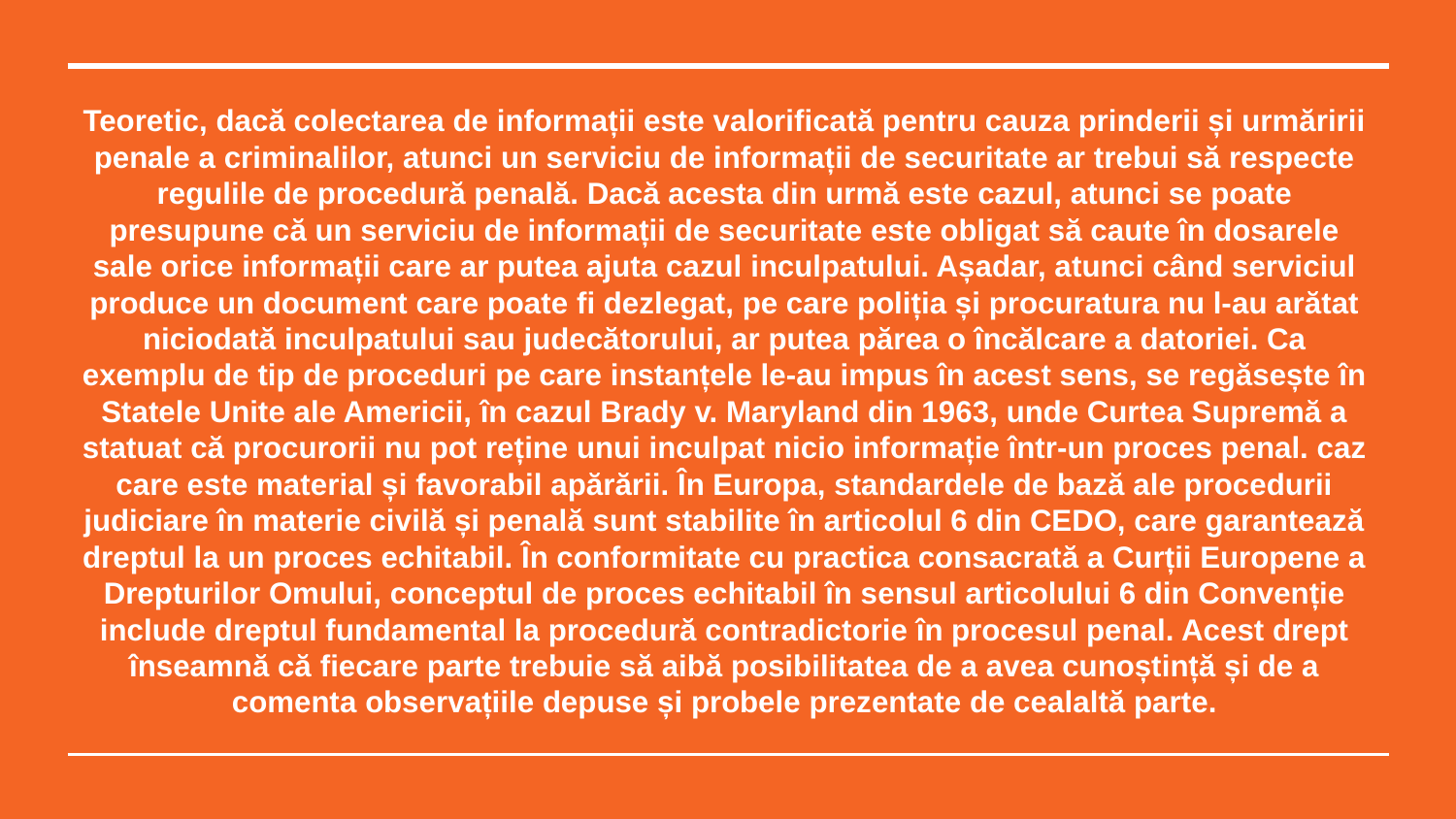

# Teoretic, dacă colectarea de informații este valorificată pentru cauza prinderii și urmăririi penale a criminalilor, atunci un serviciu de informații de securitate ar trebui să respecte regulile de procedură penală. Dacă acesta din urmă este cazul, atunci se poate presupune că un serviciu de informații de securitate este obligat să caute în dosarele sale orice informații care ar putea ajuta cazul inculpatului. Așadar, atunci când serviciul produce un document care poate fi dezlegat, pe care poliția și procuratura nu l-au arătat niciodată inculpatului sau judecătorului, ar putea părea o încălcare a datoriei. Ca exemplu de tip de proceduri pe care instanțele le-au impus în acest sens, se regăsește în Statele Unite ale Americii, în cazul Brady v. Maryland din 1963, unde Curtea Supremă a statuat că procurorii nu pot reține unui inculpat nicio informație într-un proces penal. caz care este material și favorabil apărării. În Europa, standardele de bază ale procedurii judiciare în materie civilă și penală sunt stabilite în articolul 6 din CEDO, care garantează dreptul la un proces echitabil. În conformitate cu practica consacrată a Curții Europene a Drepturilor Omului, conceptul de proces echitabil în sensul articolului 6 din Convenție include dreptul fundamental la procedură contradictorie în procesul penal. Acest drept înseamnă că fiecare parte trebuie să aibă posibilitatea de a avea cunoștință și de a comenta observațiile depuse și probele prezentate de cealaltă parte.